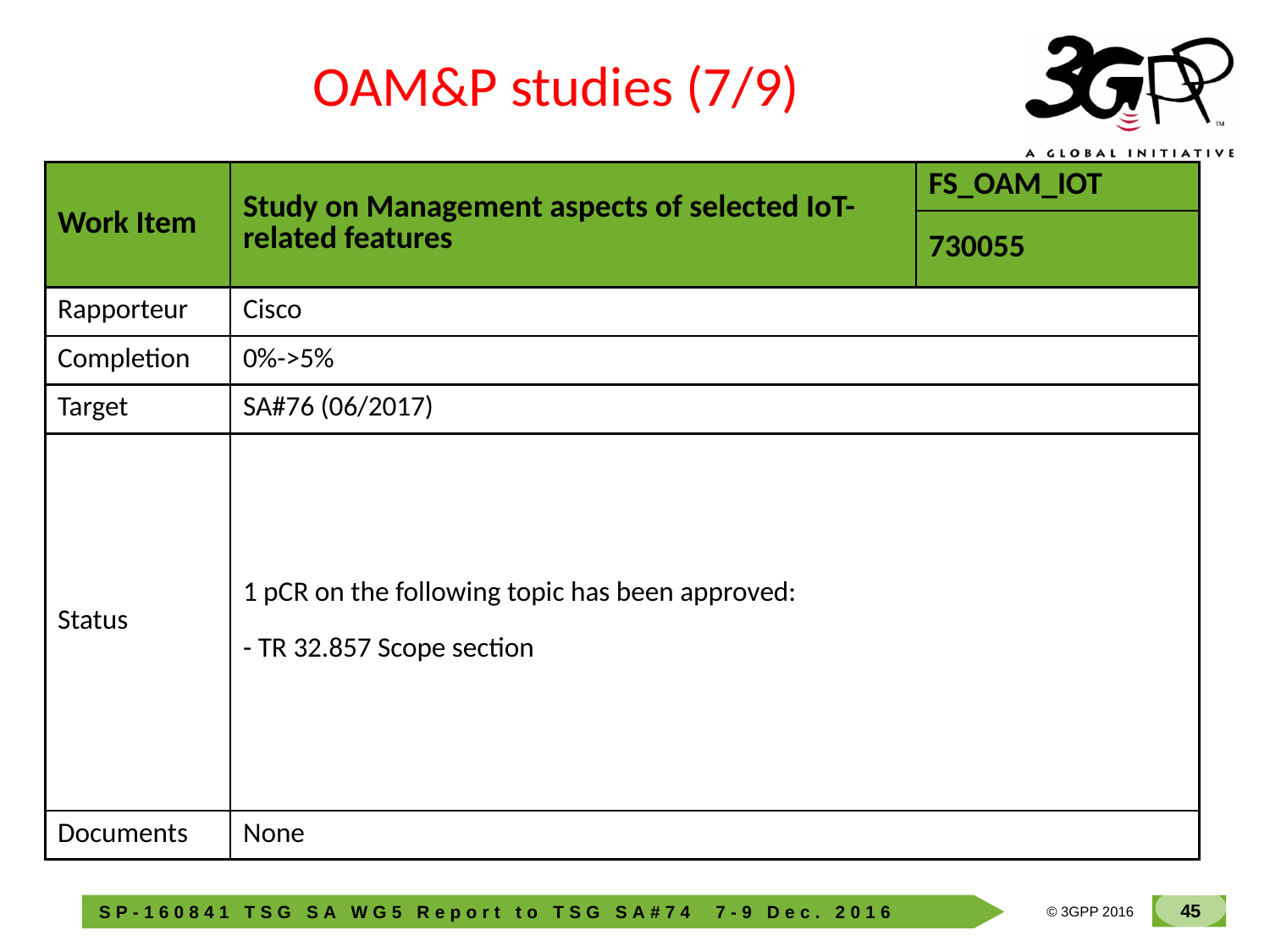

OAM&P studies (7/9)
| Work Item | Study on Management aspects of selected IoT-related features | FS\_OAM\_IOT |
| --- | --- | --- |
|  |  | 730055 |
| Rapporteur | Cisco |  |
| Completion | 0%->5% |  |
| Target | SA#76 (06/2017) |  |
| Status | 1 pCR on the following topic has been approved: - TR 32.857 Scope section |  |
| Documents | None |  |